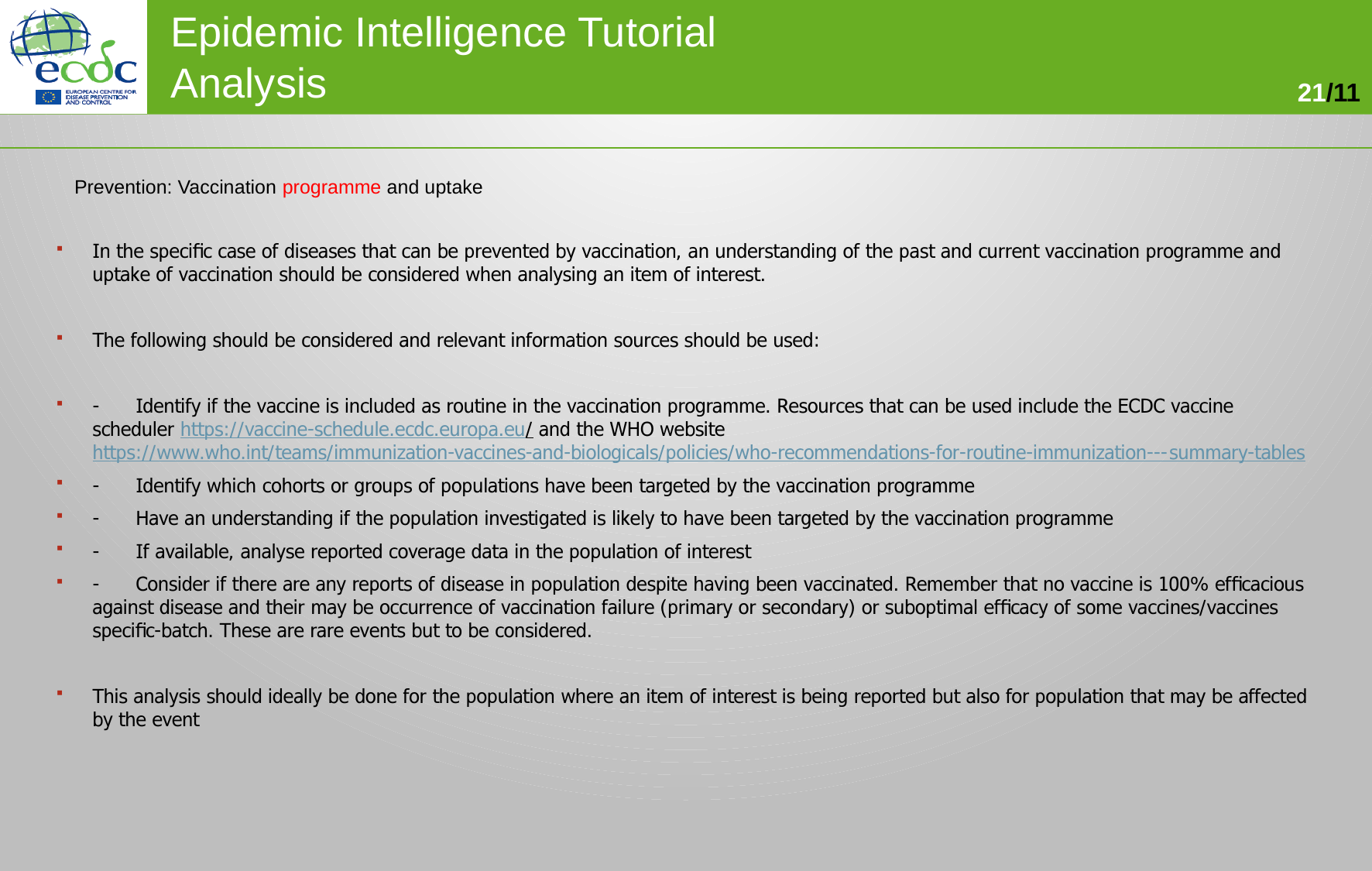

Prevention: Vaccination programme and uptake

In the specific case of diseases that can be prevented by vaccination, an understanding of the past and current vaccination programme and uptake of vaccination should be considered when analysing an item of interest.

The following should be considered and relevant information sources should be used:

-	Identify if the vaccine is included as routine in the vaccination programme. Resources that can be used include the ECDC vaccine scheduler https://vaccine-schedule.ecdc.europa.eu/ and the WHO website https://www.who.int/teams/immunization-vaccines-and-biologicals/policies/who-recommendations-for-routine-immunization---summary-tables
-	Identify which cohorts or groups of populations have been targeted by the vaccination programme
-	Have an understanding if the population investigated is likely to have been targeted by the vaccination programme
-	If available, analyse reported coverage data in the population of interest
-	Consider if there are any reports of disease in population despite having been vaccinated. Remember that no vaccine is 100% efficacious against disease and their may be occurrence of vaccination failure (primary or secondary) or suboptimal efficacy of some vaccines/vaccines specific-batch. These are rare events but to be considered.

This analysis should ideally be done for the population where an item of interest is being reported but also for population that may be affected by the event